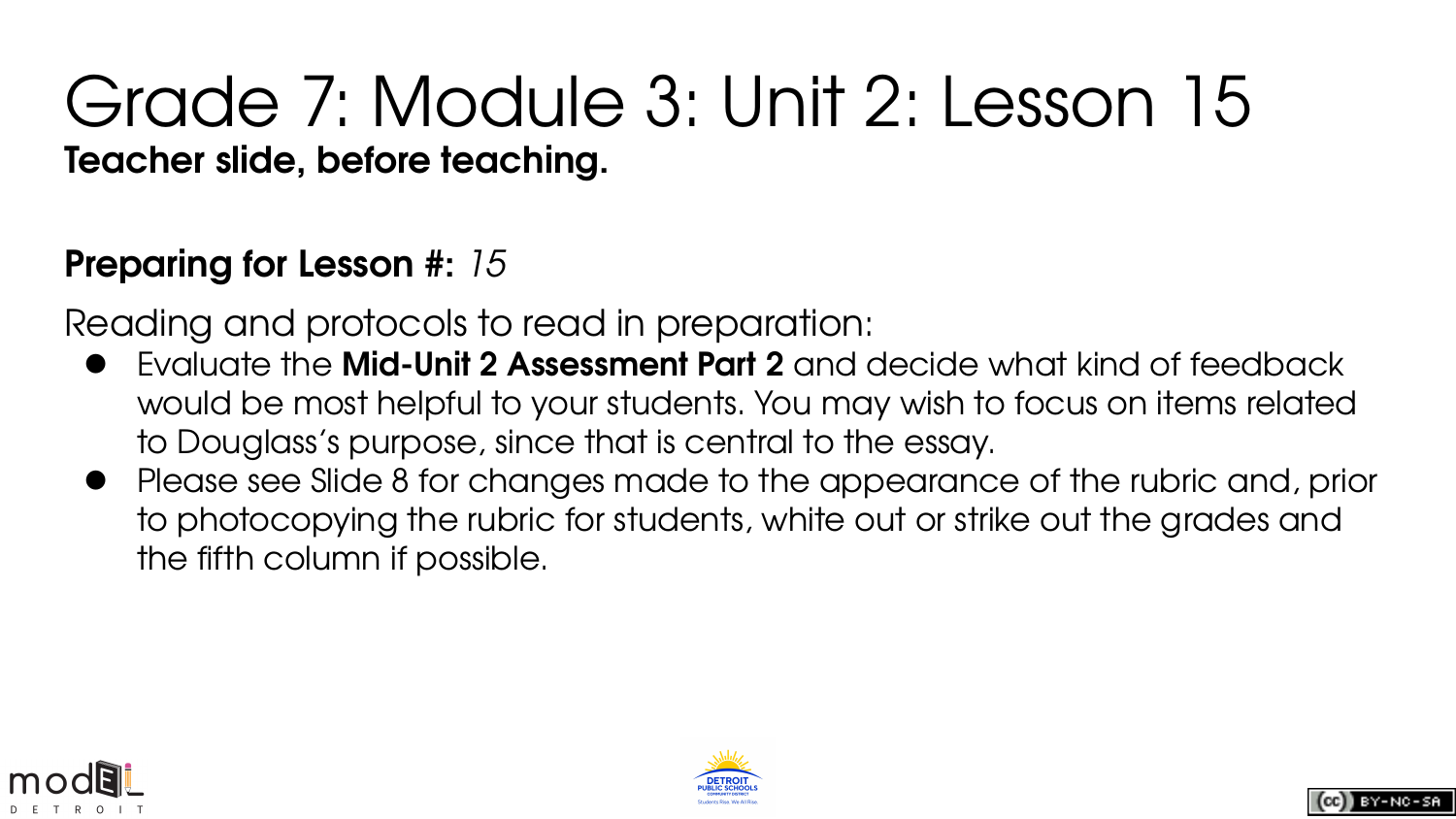

Grade 7: Module 3: Unit 2: Lesson 15
Teacher slide, before teaching.

Preparing for Lesson #: 15
Reading and protocols to read in preparation:
Evaluate the Mid-Unit 2 Assessment Part 2 and decide what kind of feedback would be most helpful to your students. You may wish to focus on items related to Douglass’s purpose, since that is central to the essay.
Please see Slide 8 for changes made to the appearance of the rubric and, prior to photocopying the rubric for students, white out or strike out the grades and the fifth column if possible.